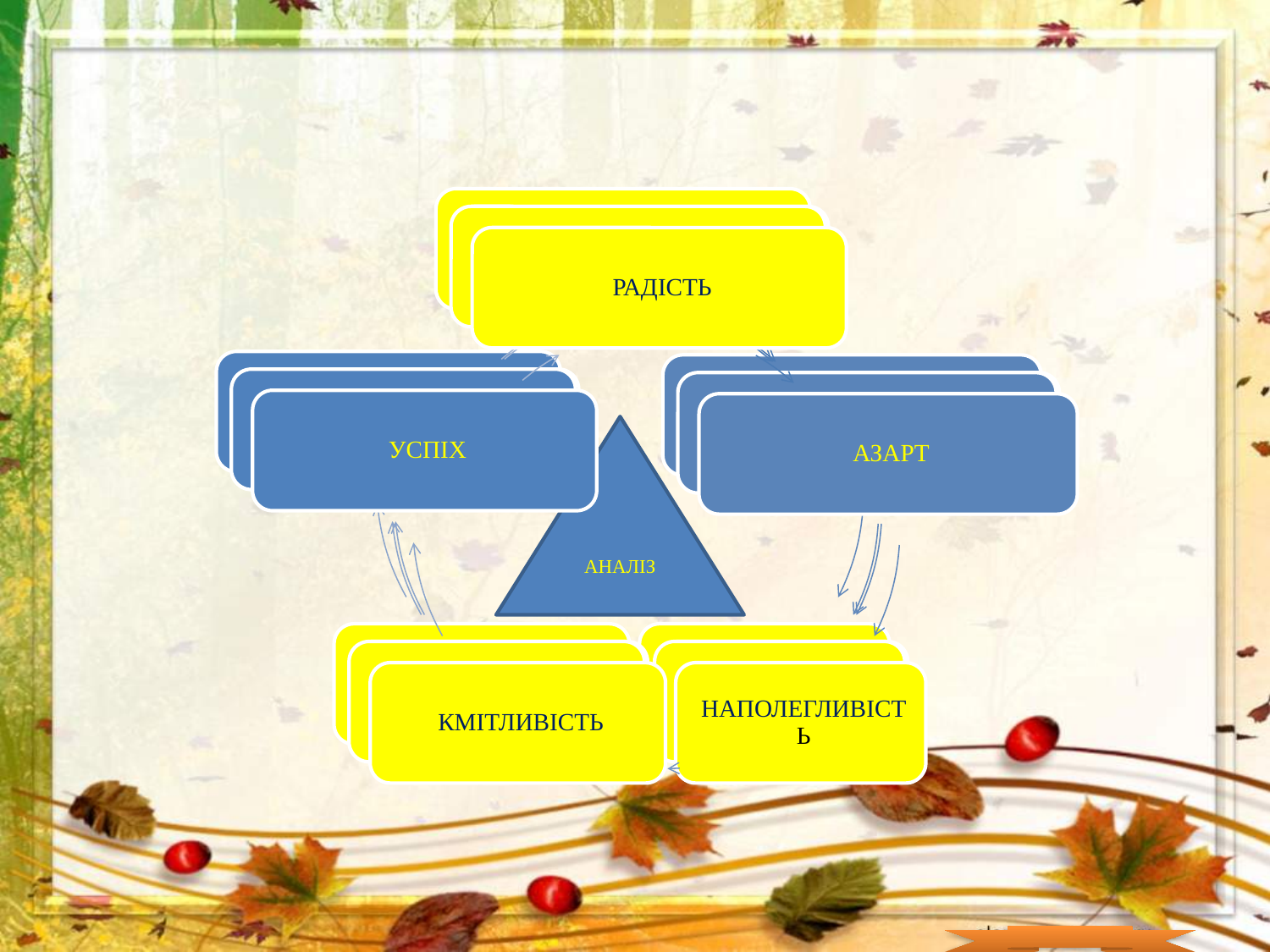

РАДІСТЬ
АЗАРТ
НАПОЛЕГЛИВІСТЬ
КМІТЛИВІСТЬ
УСПІХ
РАДІСТЬ
АЗАРТ
НАПОЛЕГЛИВІСТЬ
КМІТЛИВІСТЬ
УСПІХ
РАДІСТЬ
АЗАРТ
НАПОЛЕГЛИВІСТЬ
КМІТЛИВІСТЬ
УСПІХ
РАДІСТЬ
АЗАРТ
НАПОЛЕГЛИВІСТЬ
КМІТЛИВІСТЬ
УСПІХ
АНАЛІЗ